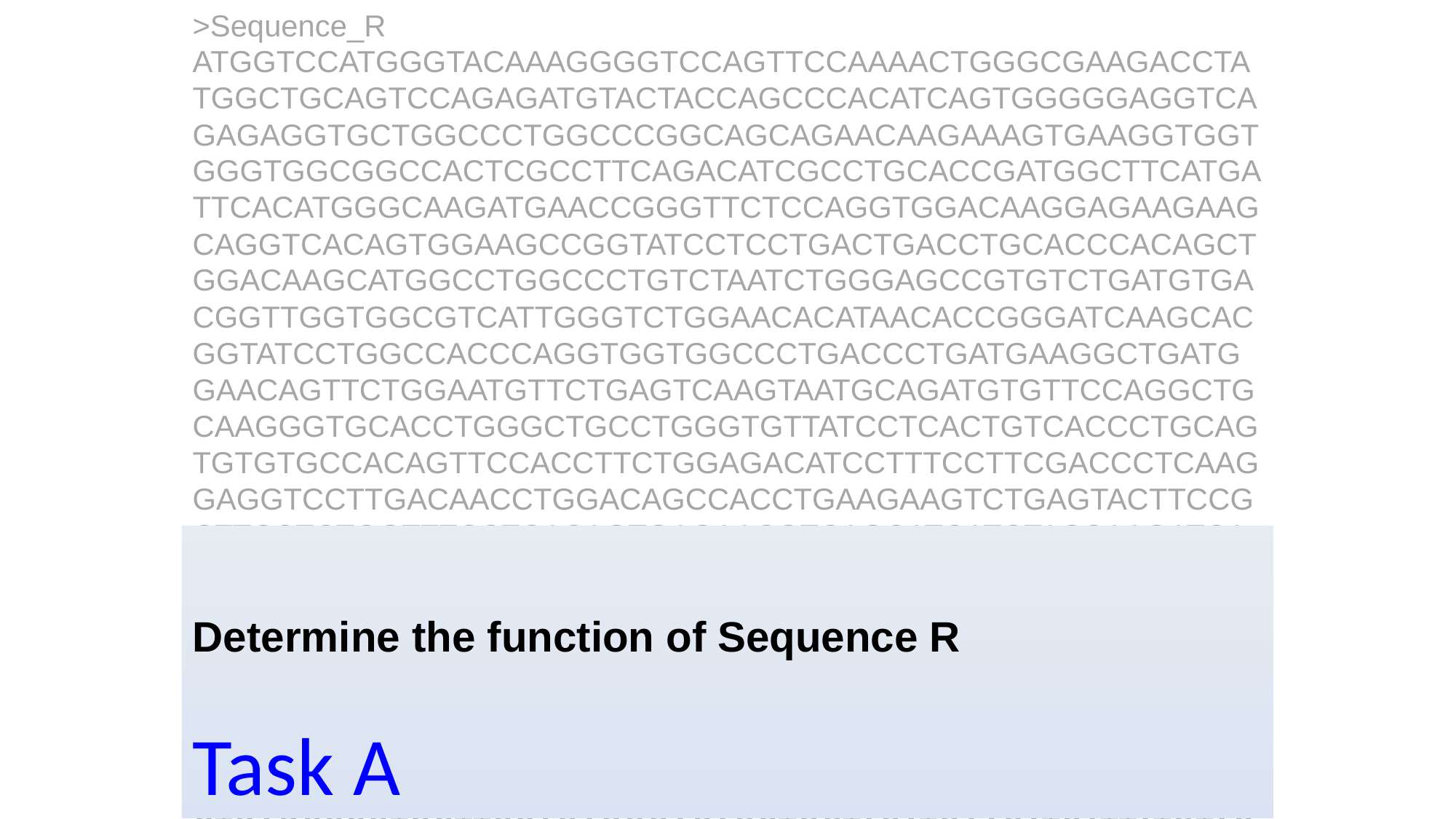

>Sequence_R
ATGGTCCATGGGTACAAAGGGGTCCAGTTCCAAAACTGGGCGAAGACCTATGGCTGCAGTCCAGAGATGTACTACCAGCCCACATCAGTGGGGGAGGTCAGAGAGGTGCTGGCCCTGGCCCGGCAGCAGAACAAGAAAGTGAAGGTGGTGGGTGGCGGCCACTCGCCTTCAGACATCGCCTGCACCGATGGCTTCATGATTCACATGGGCAAGATGAACCGGGTTCTCCAGGTGGACAAGGAGAAGAAGCAGGTCACAGTGGAAGCCGGTATCCTCCTGACTGACCTGCACCCACAGCTGGACAAGCATGGCCTGGCCCTGTCTAATCTGGGAGCCGTGTCTGATGTGACGGTTGGTGGCGTCATTGGGTCTGGAACACATAACACCGGGATCAAGCACGGTATCCTGGCCACCCAGGTGGTGGCCCTGACCCTGATGAAGGCTGATGGAACAGTTCTGGAATGTTCTGAGTCAAGTAATGCAGATGTGTTCCAGGCTGCAAGGGTGCACCTGGGCTGCCTGGGTGTTATCCTCACTGTCACCCTGCAGTGTGTGCCACAGTTCCACCTTCTGGAGACATCCTTTCCTTCGACCCTCAAGGAGGTCCTTGACAACCTGGACAGCCACCTGAAGAAGTCTGAGTACTTCCGCTTCCTCTGGTTTCCTCACAGTGAGAACGTCAGCATCATCTACCAAGATCACACCAACAAGGAGCCCTCCTCTGCATCTAACTGGTTTTGGGACTATGCCATTGGGTTCTACCTCCTGGAATTCTTGCTCTGGACCAGCACCTACCTGCCACGCCTCGTGGGCTGGATCAACCGCTTCTTCTTCTGGCTGCTGTTCAACTGCAAGAAGGAGAGCAGCAACCTCAGCCACAAGATCTTCTCCTACGAGTGTCGCTTCAAGCAGCATGTCCAAGACTGGGCCATCCCCAGGGAGAAGACCAAGGAGGCCCTGCTGGAGCTAAAGGCCATGCTGGAGGCCCACCCCAAGGTGGTAGCCCACTACCCCGTGGAGGTGCGCTTCACCCGAGGTGATGACATCCTGCTGAGCCCGTGCTTCCAGAGGGACAGCTGCTACATGAACATCATTATGTACAGGCCCTATGGGAAGGATGTGCCTCGGTTGGATTACTGGCTGGCCTATGAGACCATCATGAAGAAGTTTGGAGGCAGGCCCCACTGGGCAAAGGCCCACAATTGCACCAGGAAGGACTTTGAGAAAATGTACCCCGCCTTTCACAAGTTCTGTGACATCCGCGAGAAGCTGGACCCCACTGGAATGTTCTTGAATTCGTACCTGGAAAAGGTTTTCTACTAA
# Task A
Determine the function of Sequence R